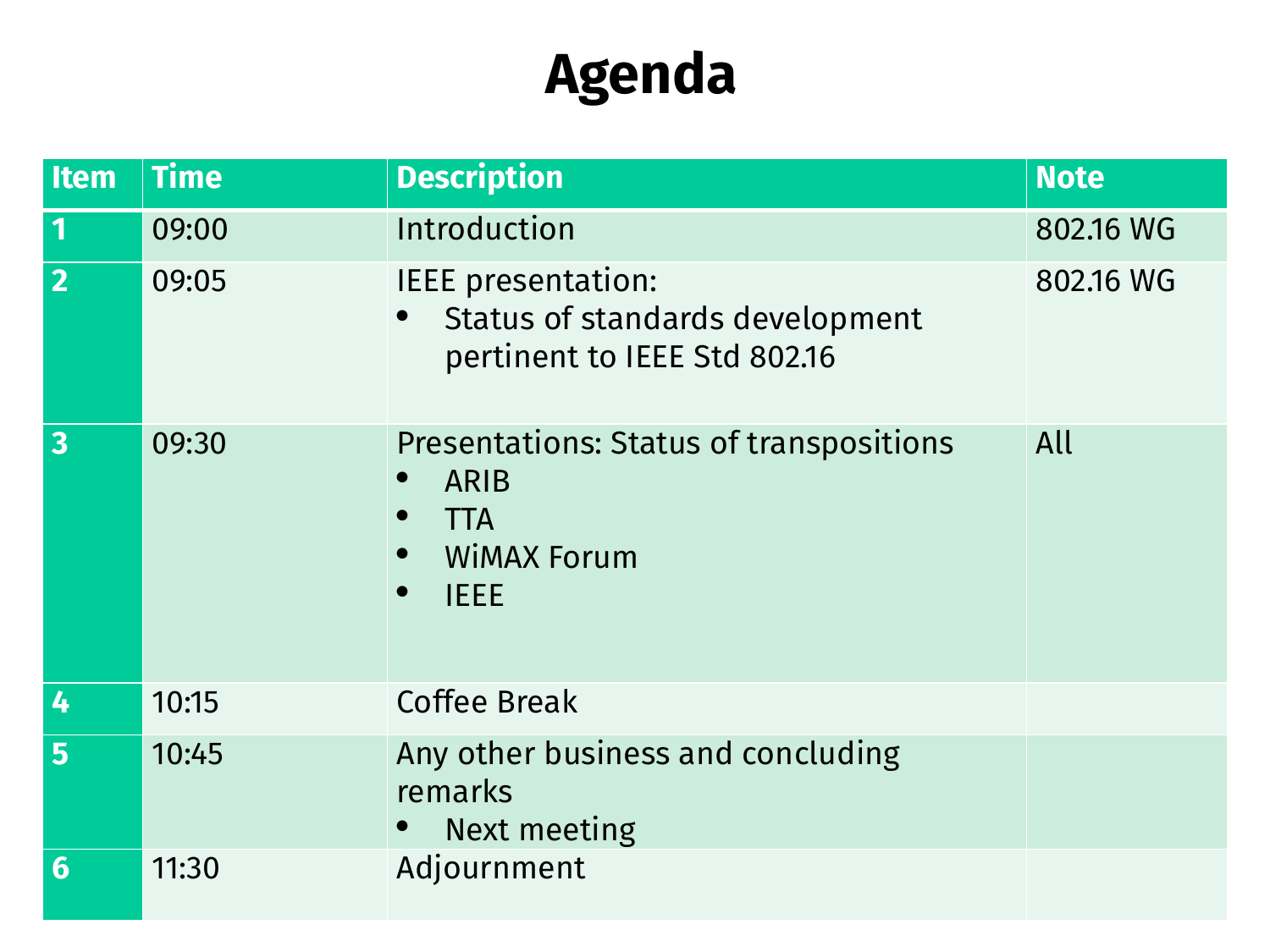

# Agenda
| Item | Time | Description | Note |
| --- | --- | --- | --- |
| 1 | 09:00 | Introduction | 802.16 WG |
| 2 | 09:05 | IEEE presentation: Status of standards development pertinent to IEEE Std 802.16 | 802.16 WG |
| 3 | 09:30 | Presentations: Status of transpositions ARIB TTA WiMAX Forum IEEE | All |
| 4 | 10:15 | Coffee Break |  |
| 5 | 10:45 | Any other business and concluding remarks Next meeting |  |
| 6 | 11:30 | Adjournment |  |